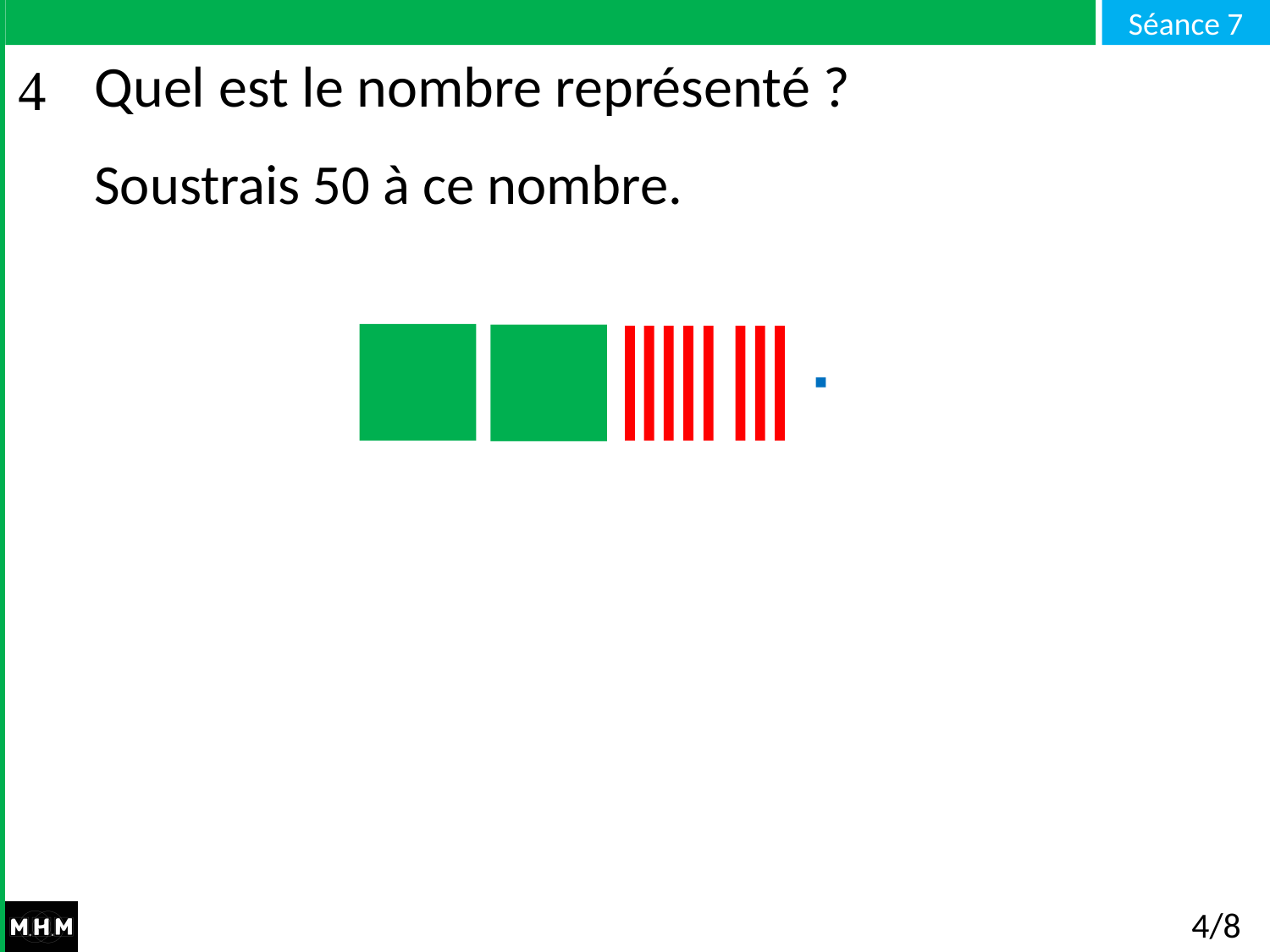

# Quel est le nombre représenté ?
Soustrais 50 à ce nombre.

4/8